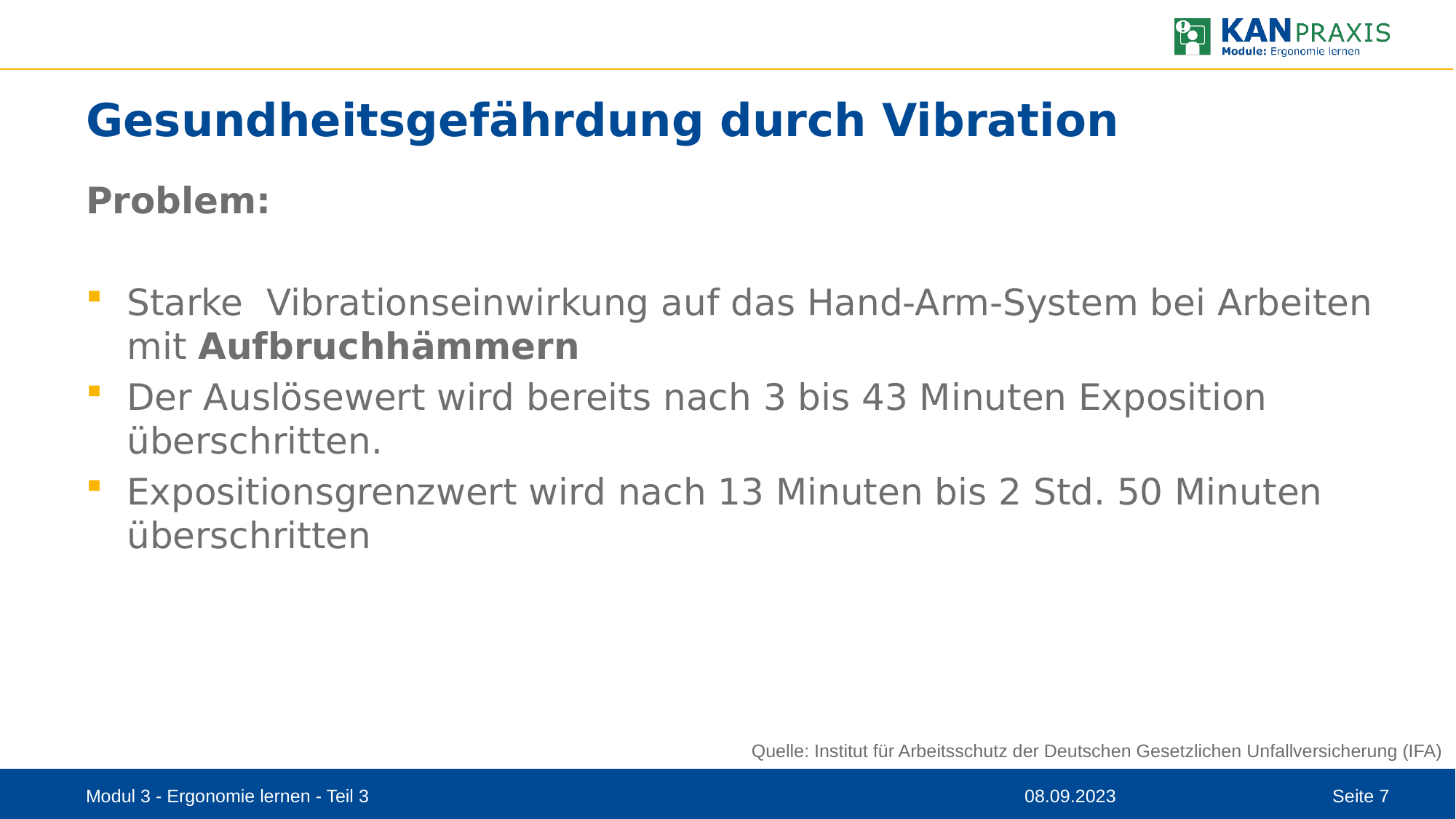

# Gesundheitsgefährdung durch Vibration
Problem:

Starke  Vibrationseinwirkung auf das Hand-Arm-System bei Arbeiten mit Aufbruchhämmern
Der Auslösewert wird bereits nach 3 bis 43 Minuten Exposition überschritten.
Expositionsgrenzwert wird nach 13 Minuten bis 2 Std. 50 Minuten überschritten

Quelle: Institut für Arbeitsschutz der Deutschen Gesetzlichen Unfallversicherung (IFA)
Modul 3 - Ergonomie lernen - Teil 3
08.09.2023
Seite 7